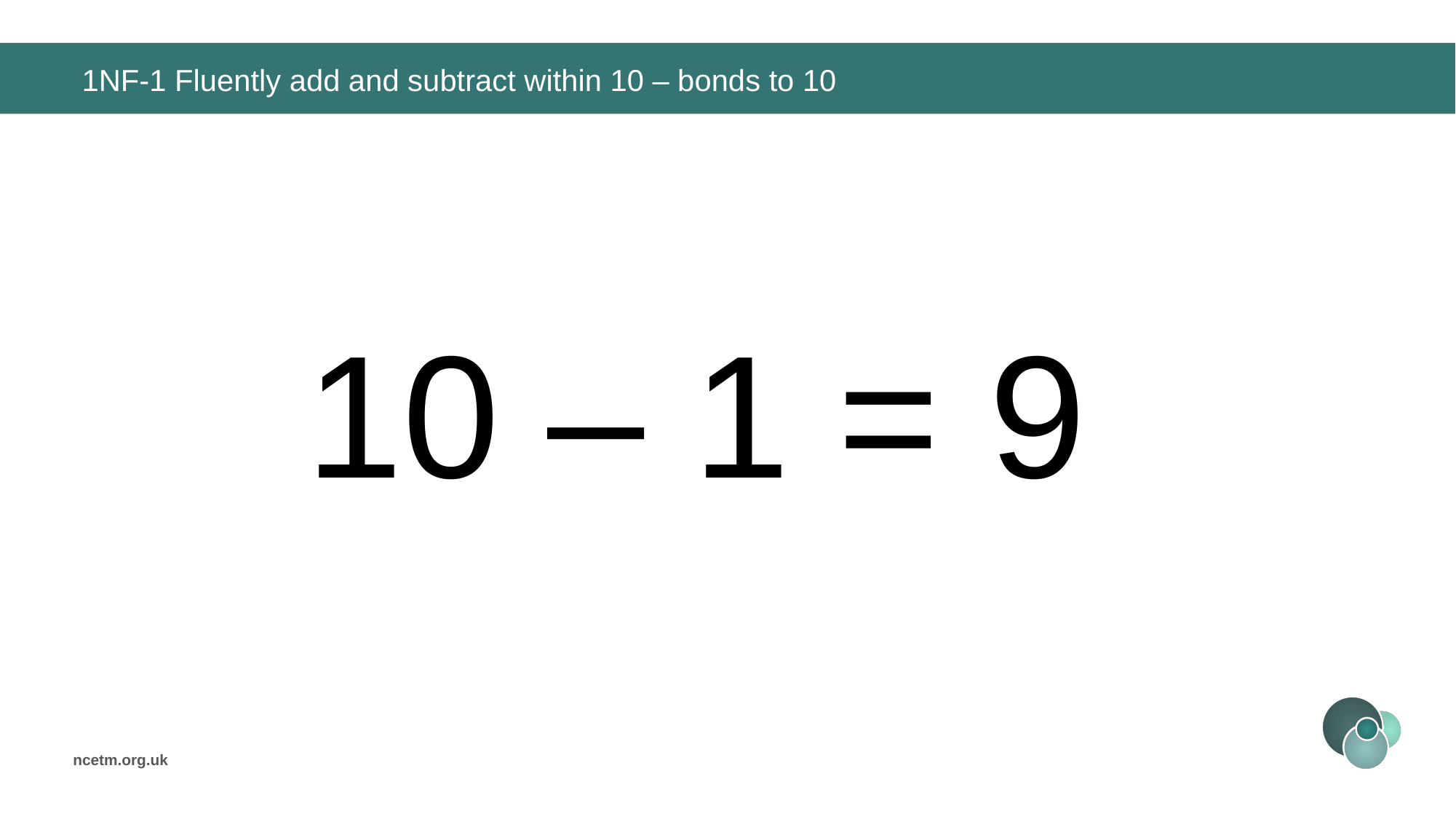

# 1NF-1 Fluently add and subtract within 10 – bonds to 10
10 – 1 =
9